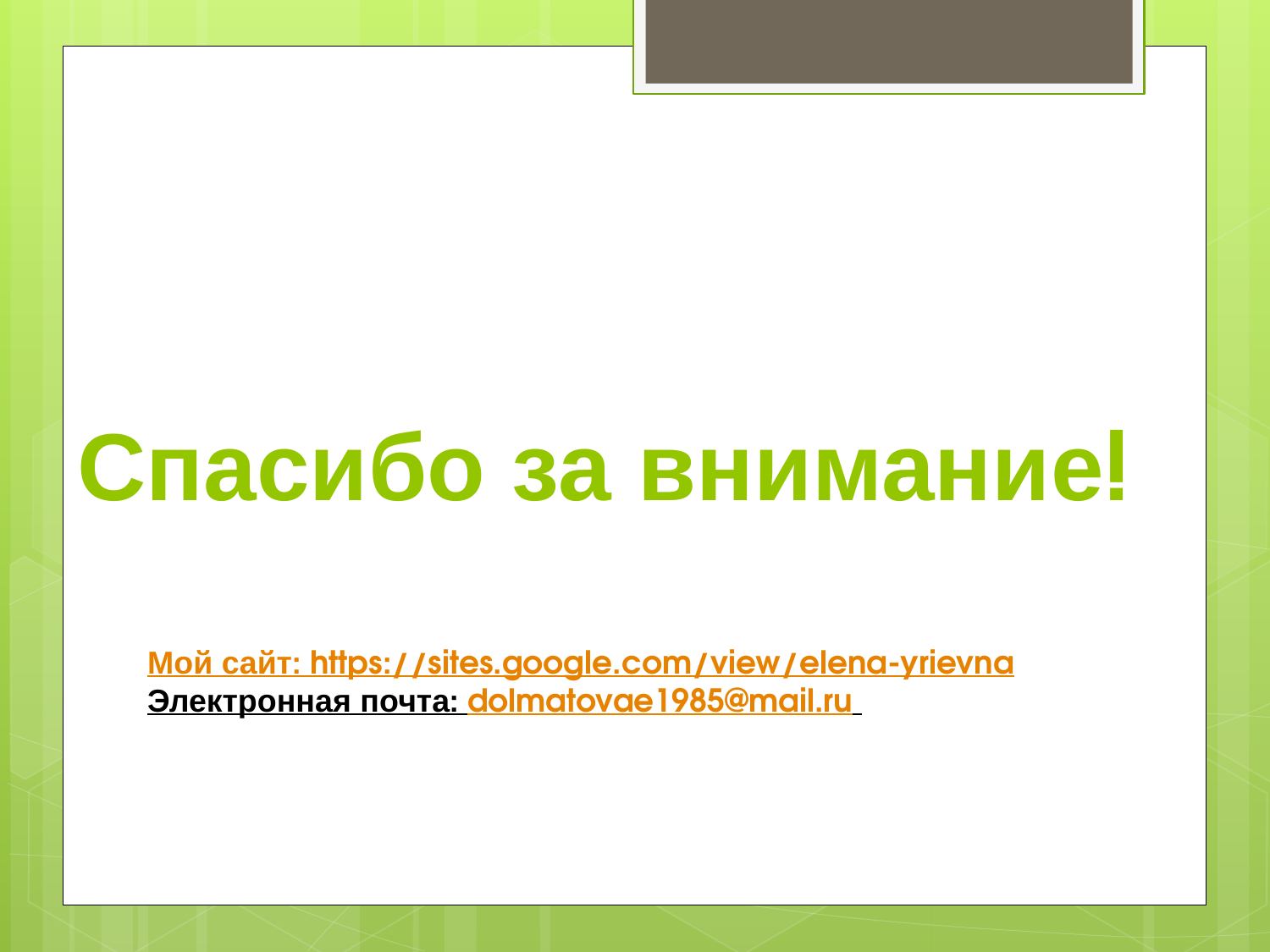

# Спасибо за внимание!
Мой сайт: https://sites.google.com/view/elena-yrievna
Электронная почта: dolmatovae1985@mail.ru